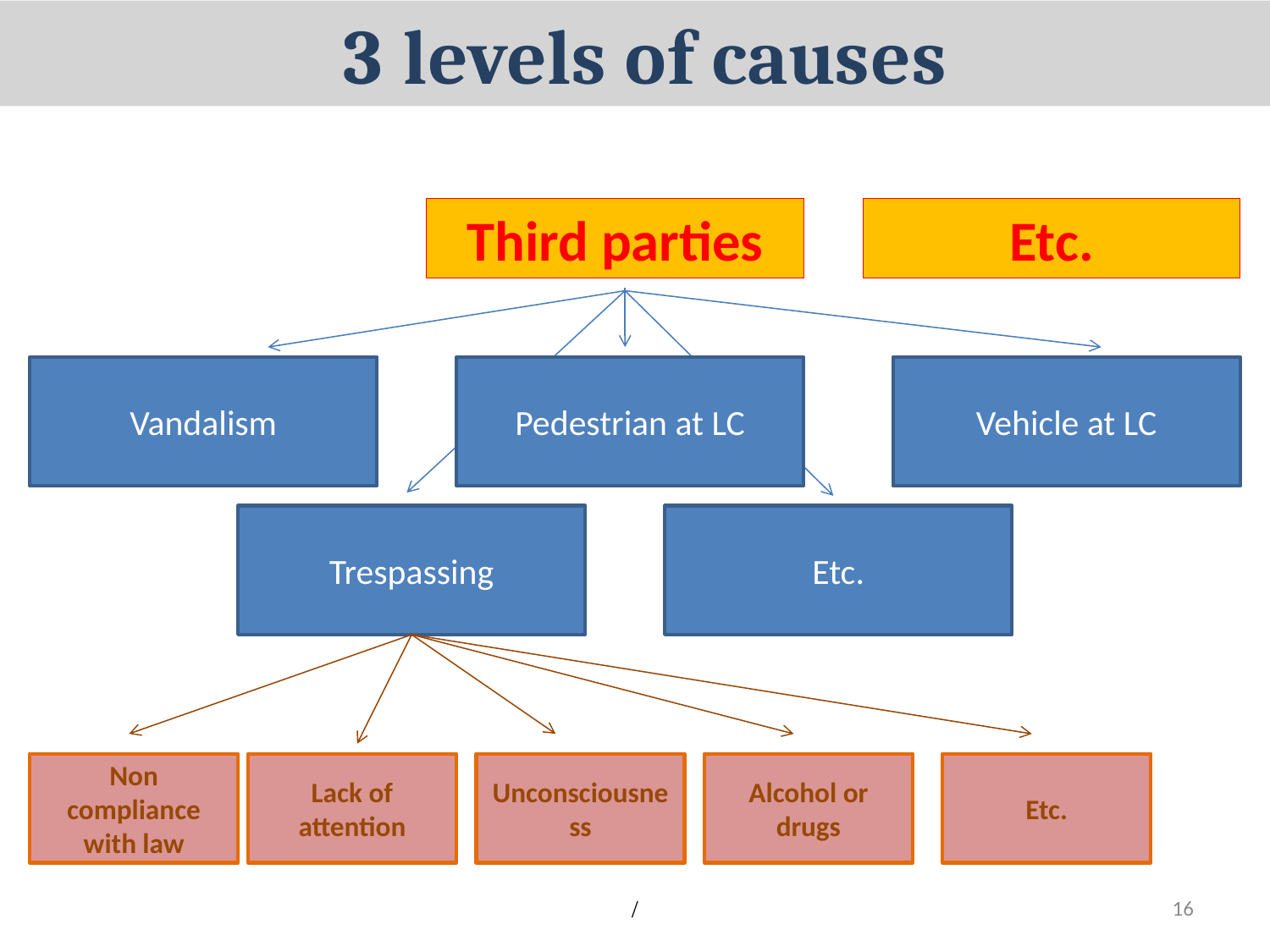

3 levels of causes
Third parties
Etc.
Vandalism
Pedestrian at LC
Vehicle at LC
Trespassing
Etc.
Non compliance with law
Lack of attention
Unconsciousness
Alcohol or drugs
Etc.
16
 /